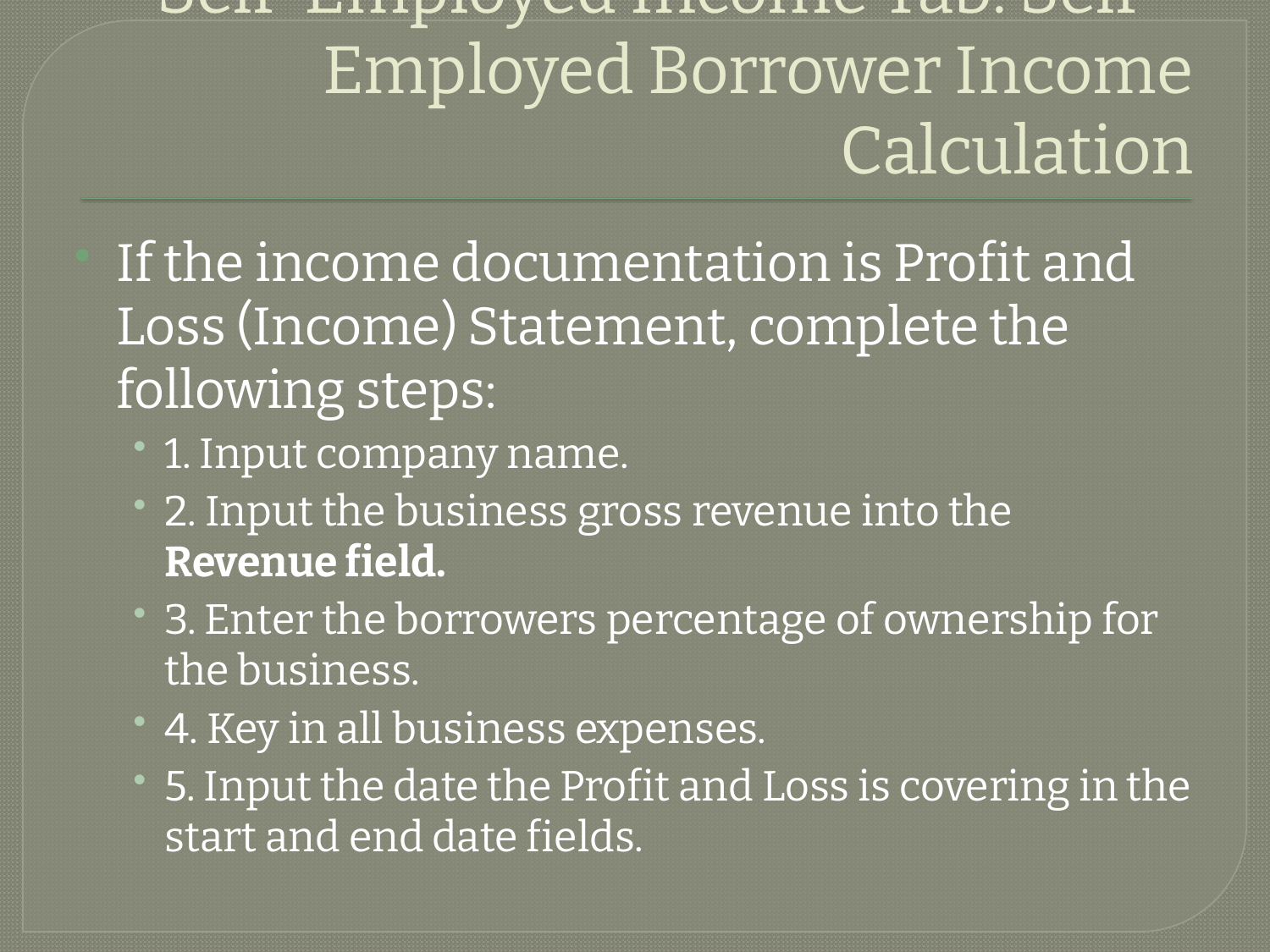

# Self-Employed Income Tab: Self – Employed Borrower Income Calculation
If the income documentation is Profit and Loss (Income) Statement, complete the following steps:
1. Input company name.
2. Input the business gross revenue into the Revenue field.
3. Enter the borrowers percentage of ownership for the business.
4. Key in all business expenses.
5. Input the date the Profit and Loss is covering in the start and end date fields.